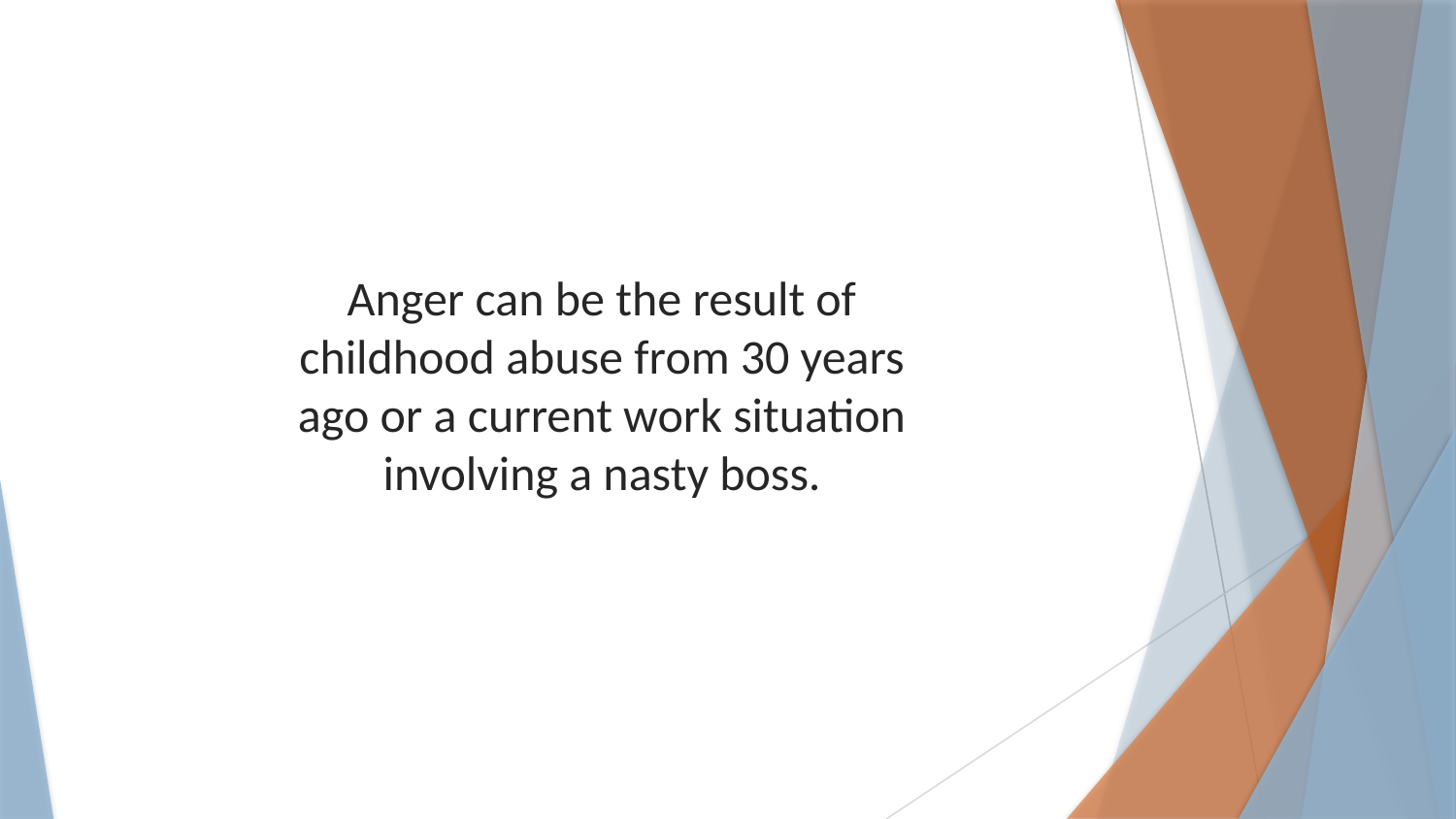

Anger can be the result of childhood abuse from 30 years ago or a current work situation involving a nasty boss.